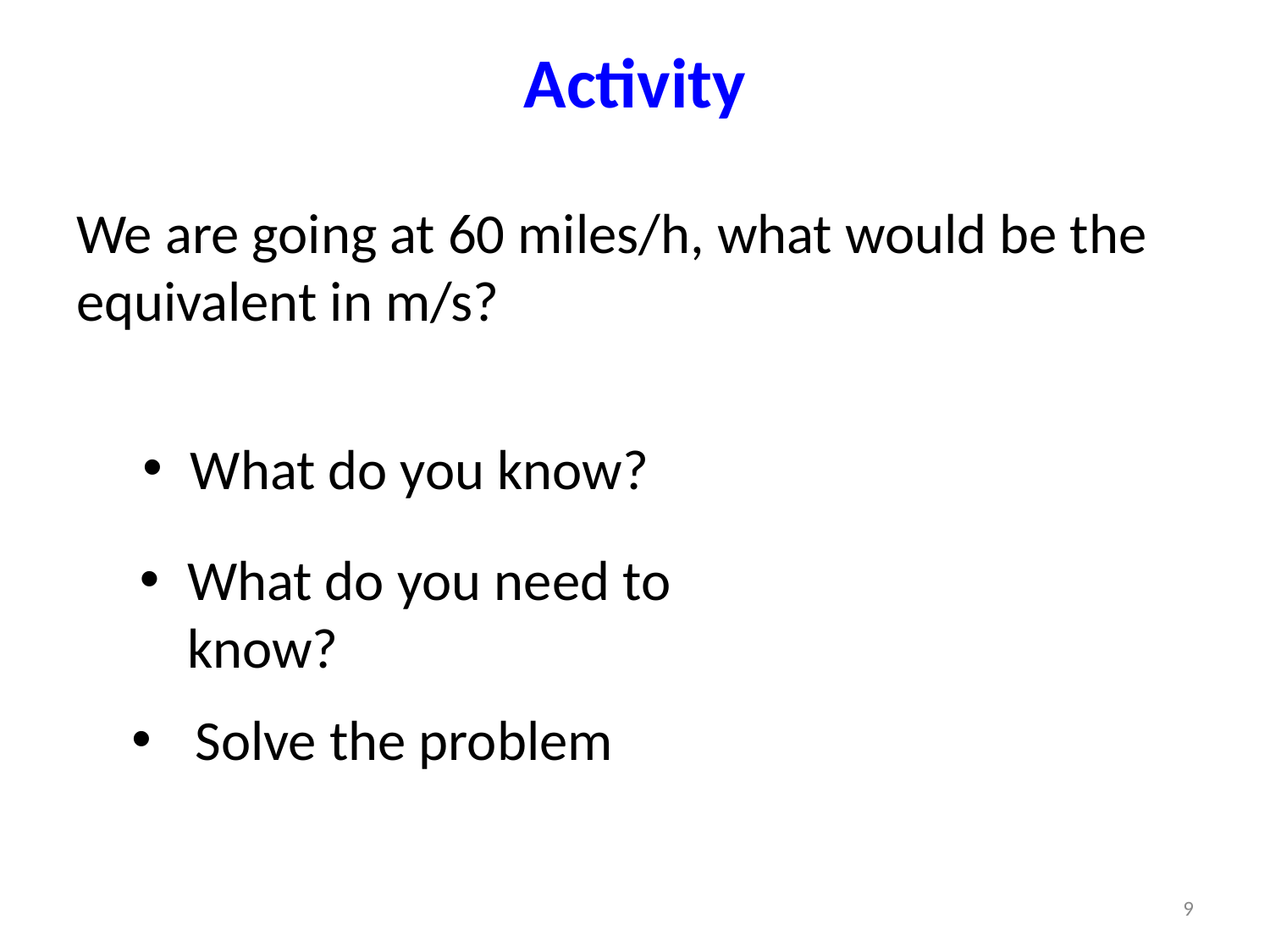

# Activity
We are going at 60 miles/h, what would be the equivalent in m/s?

What do you know?
What do you need to know?
Solve the problem
9